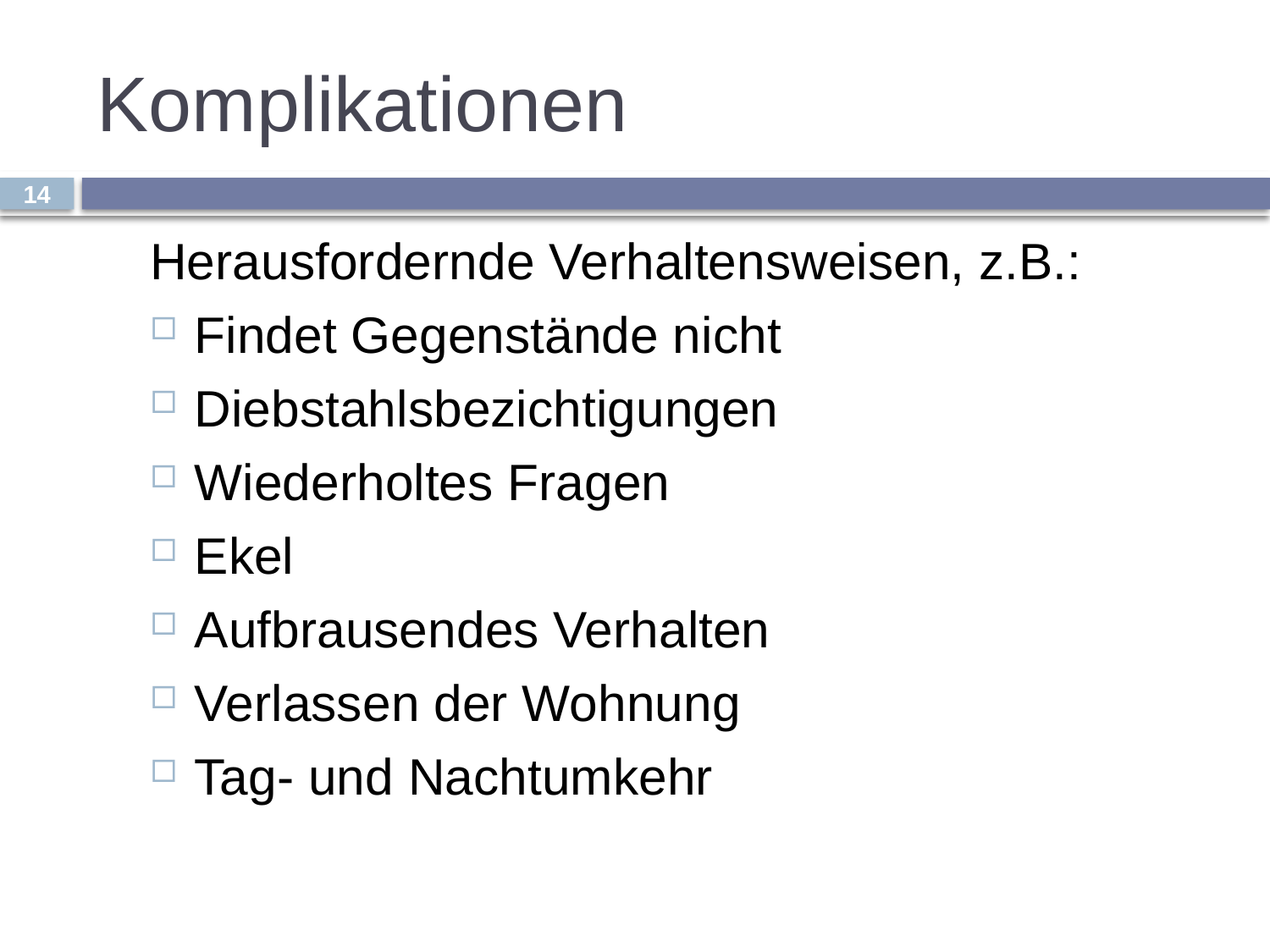

# Komplikationen
14
Herausfordernde Verhaltensweisen, z.B.:
Findet Gegenstände nicht
Diebstahlsbezichtigungen
Wiederholtes Fragen
Ekel
Aufbrausendes Verhalten
Verlassen der Wohnung
Tag- und Nachtumkehr